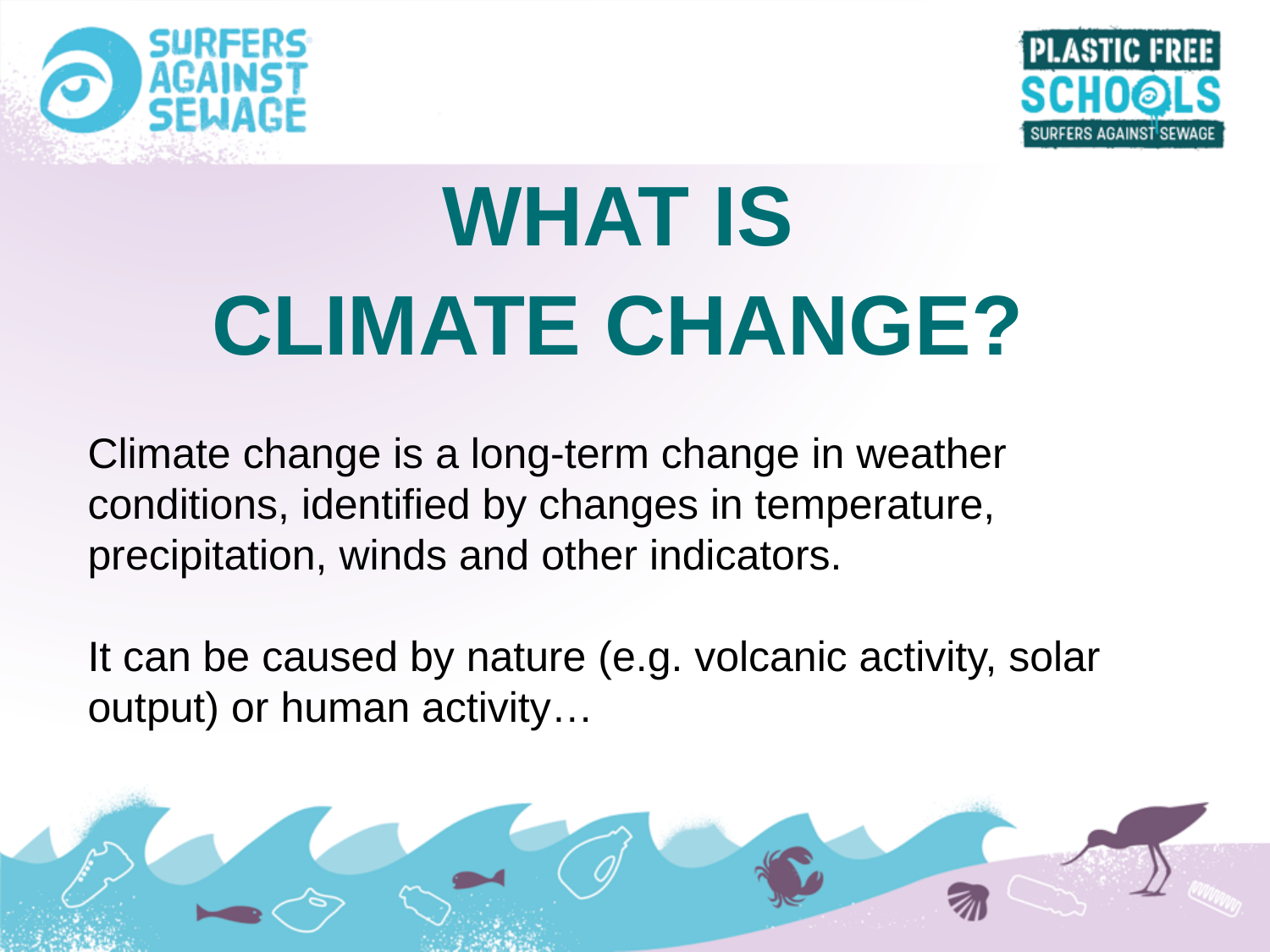

WHAT IS
CLIMATE CHANGE?
Climate change is a long-term change in weather conditions, identified by changes in temperature, precipitation, winds and other indicators.

It can be caused by nature (e.g. volcanic activity, solar output) or human activity…